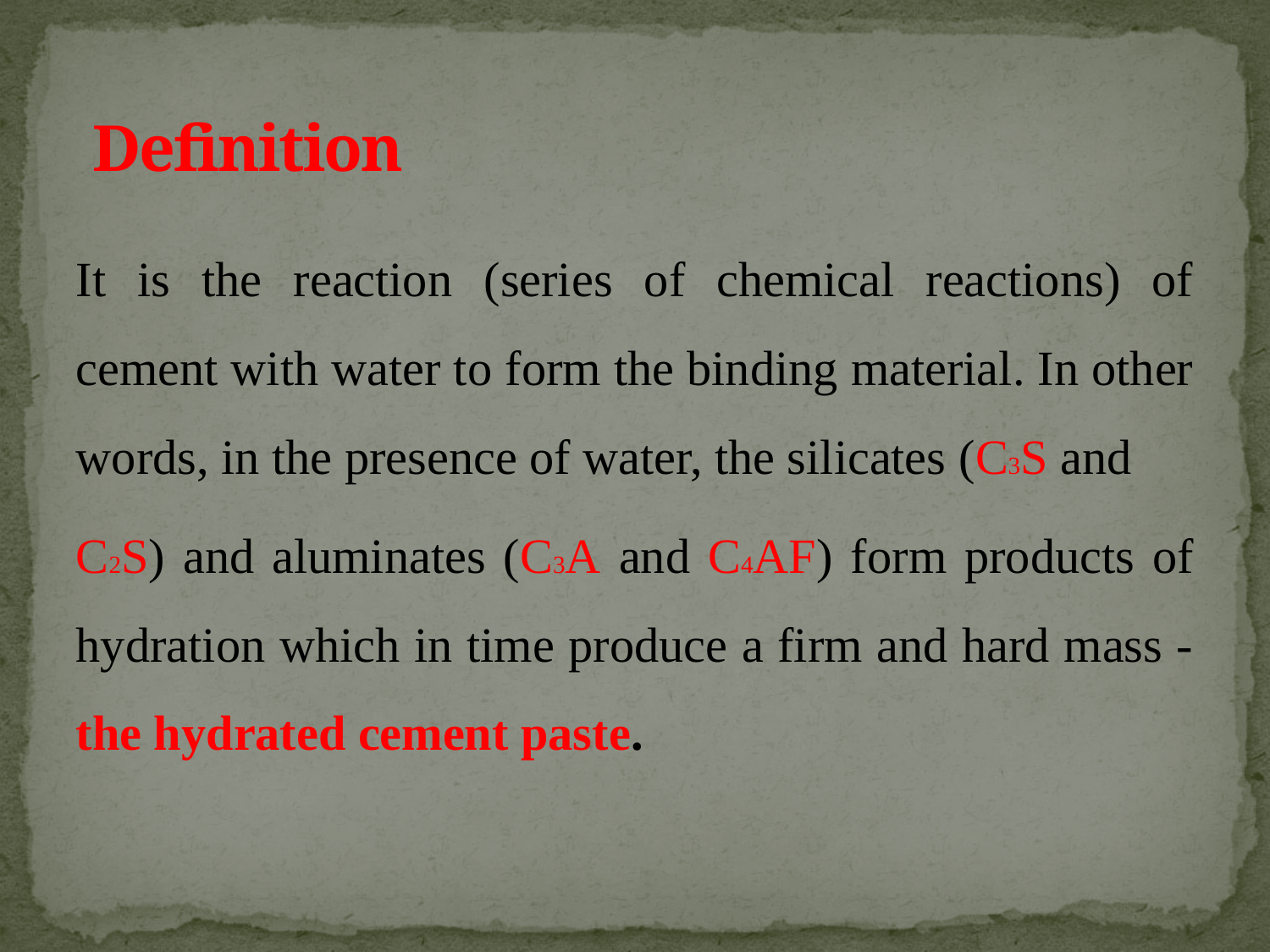

# Definition
It is the reaction (series of chemical reactions) of cement with water to form the binding material. In other words, in the presence of water, the silicates (C3S and
C2S) and aluminates (C3A and C4AF) form products of hydration which in time produce a firm and hard mass - the hydrated cement paste.